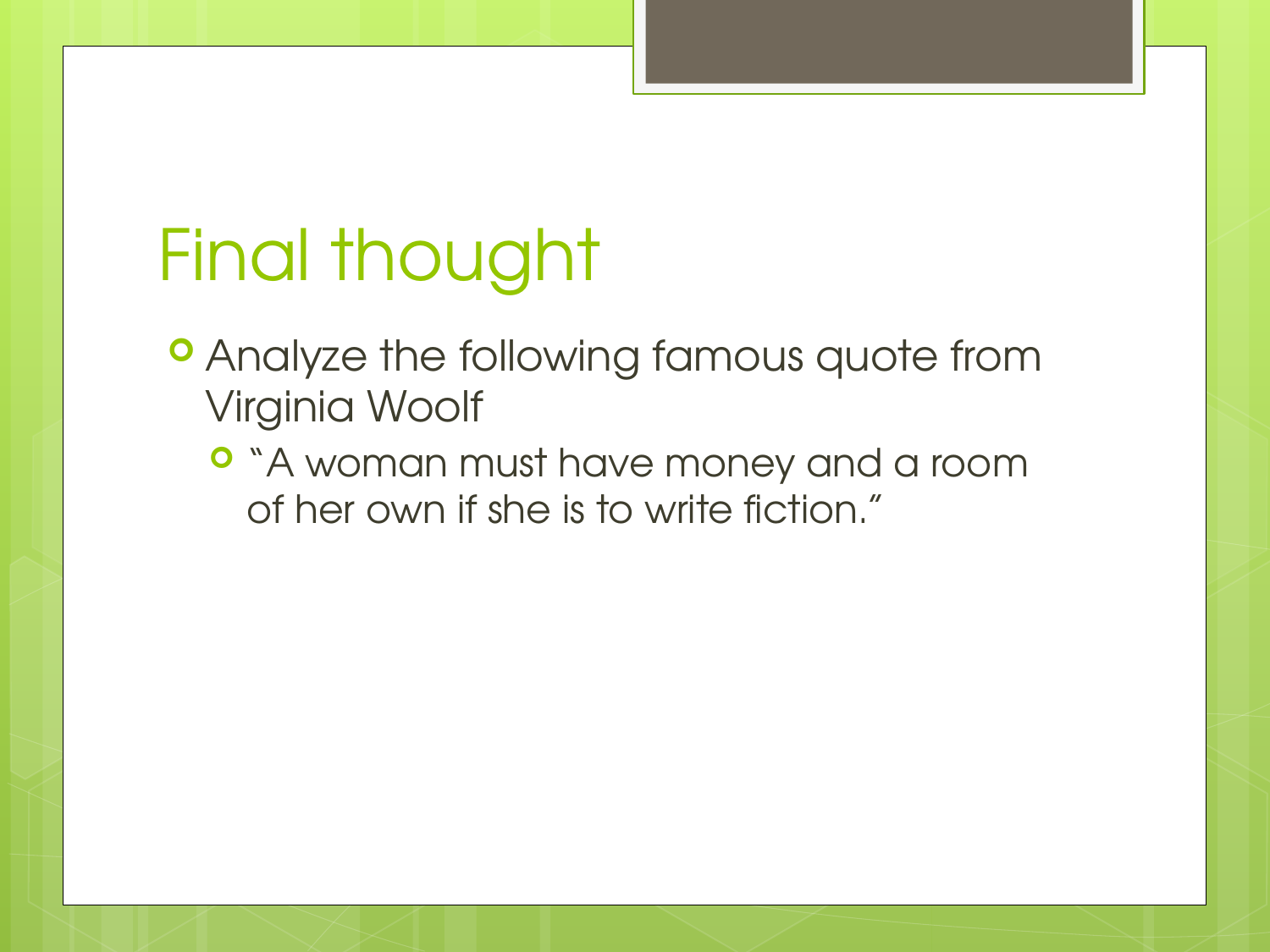

# Final thought
Analyze the following famous quote from Virginia Woolf
“A woman must have money and a room of her own if she is to write fiction.”